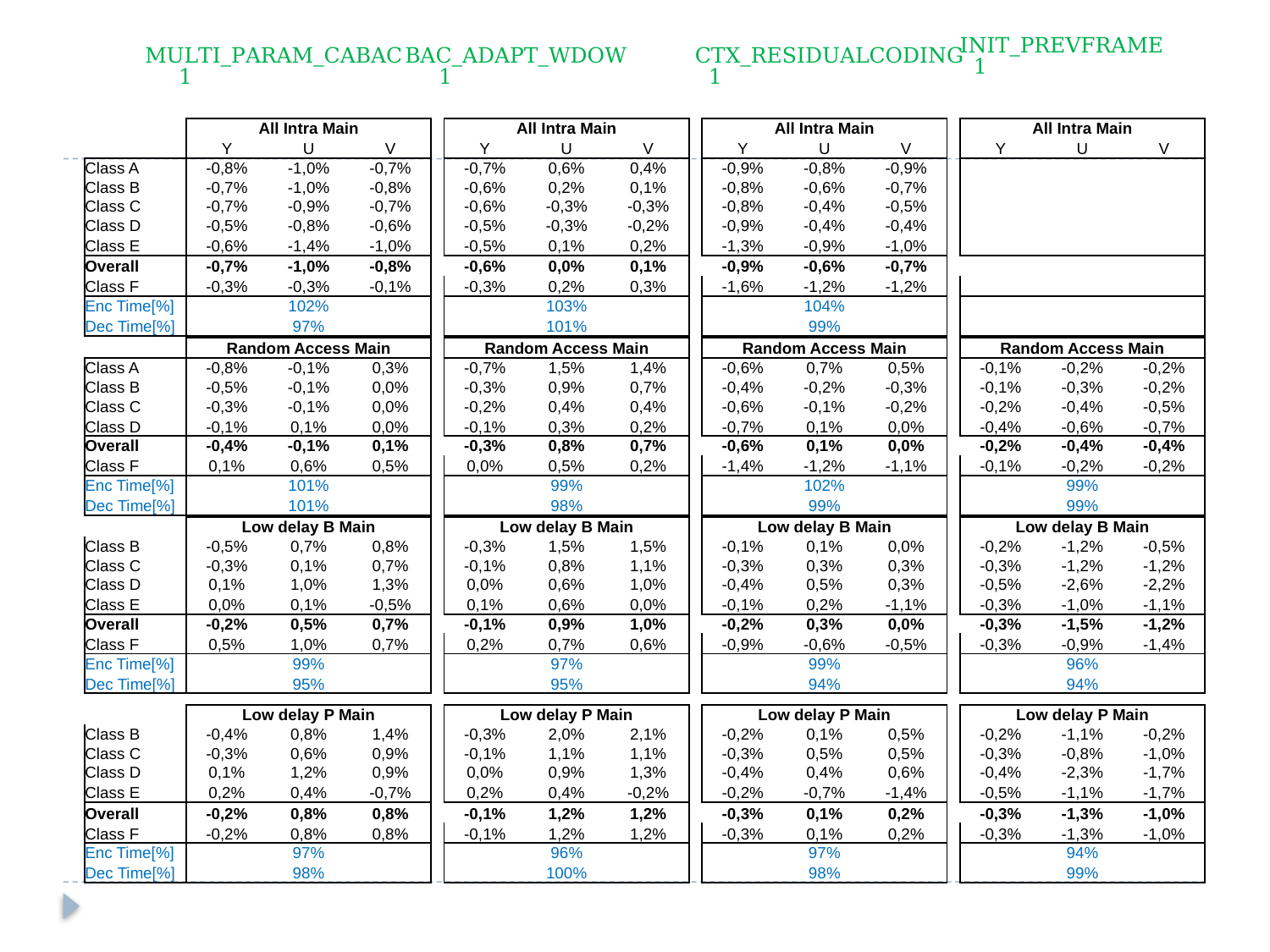

| INIT\_PREVFRAME 1 |
| --- |
| MULTI\_PARAM\_CABAC 1 |
| --- |
| BAC\_ADAPT\_WDOW 1 |
| --- |
| CTX\_RESIDUALCODING 1 |
| --- |
|  | All Intra Main |  |  |  | All Intra Main |  |  |  | All Intra Main |  |  |  | All Intra Main |  |  |
| --- | --- | --- | --- | --- | --- | --- | --- | --- | --- | --- | --- | --- | --- | --- | --- |
|  | Y | U | V |  | Y | U | V |  | Y | U | V |  | Y | U | V |
| Class A | -0,8% | -1,0% | -0,7% |  | -0,7% | 0,6% | 0,4% |  | -0,9% | -0,8% | -0,9% |  |  |  |  |
| Class B | -0,7% | -1,0% | -0,8% |  | -0,6% | 0,2% | 0,1% |  | -0,8% | -0,6% | -0,7% |  |  |  |  |
| Class C | -0,7% | -0,9% | -0,7% |  | -0,6% | -0,3% | -0,3% |  | -0,8% | -0,4% | -0,5% |  |  |  |  |
| Class D | -0,5% | -0,8% | -0,6% |  | -0,5% | -0,3% | -0,2% |  | -0,9% | -0,4% | -0,4% |  |  |  |  |
| Class E | -0,6% | -1,4% | -1,0% |  | -0,5% | 0,1% | 0,2% |  | -1,3% | -0,9% | -1,0% |  |  |  |  |
| Overall | -0,7% | -1,0% | -0,8% |  | -0,6% | 0,0% | 0,1% |  | -0,9% | -0,6% | -0,7% |  |  |  |  |
| Class F | -0,3% | -0,3% | -0,1% |  | -0,3% | 0,2% | 0,3% |  | -1,6% | -1,2% | -1,2% |  |  |  |  |
| Enc Time[%] | 102% |  |  |  | 103% |  |  |  | 104% |  |  |  |  |  |  |
| Dec Time[%] | 97% |  |  |  | 101% |  |  |  | 99% |  |  |  |  |  |  |
|  |  |  |  |  |  |  |  |  |  |  |  |  |  |  |  |
|  | Random Access Main |  |  |  | Random Access Main |  |  |  | Random Access Main |  |  |  | Random Access Main |  |  |
| Class A | -0,8% | -0,1% | 0,3% |  | -0,7% | 1,5% | 1,4% |  | -0,6% | 0,7% | 0,5% |  | -0,1% | -0,2% | -0,2% |
| Class B | -0,5% | -0,1% | 0,0% |  | -0,3% | 0,9% | 0,7% |  | -0,4% | -0,2% | -0,3% |  | -0,1% | -0,3% | -0,2% |
| Class C | -0,3% | -0,1% | 0,0% |  | -0,2% | 0,4% | 0,4% |  | -0,6% | -0,1% | -0,2% |  | -0,2% | -0,4% | -0,5% |
| Class D | -0,1% | 0,1% | 0,0% |  | -0,1% | 0,3% | 0,2% |  | -0,7% | 0,1% | 0,0% |  | -0,4% | -0,6% | -0,7% |
| Overall | -0,4% | -0,1% | 0,1% |  | -0,3% | 0,8% | 0,7% |  | -0,6% | 0,1% | 0,0% |  | -0,2% | -0,4% | -0,4% |
| Class F | 0,1% | 0,6% | 0,5% |  | 0,0% | 0,5% | 0,2% |  | -1,4% | -1,2% | -1,1% |  | -0,1% | -0,2% | -0,2% |
| Enc Time[%] | 101% |  |  |  | 99% |  |  |  | 102% |  |  |  | 99% |  |  |
| Dec Time[%] | 101% |  |  |  | 98% |  |  |  | 99% |  |  |  | 99% |  |  |
|  |  |  |  |  |  |  |  |  |  |  |  |  |  |  |  |
|  | Low delay B Main |  |  |  | Low delay B Main |  |  |  | Low delay B Main |  |  |  | Low delay B Main |  |  |
| Class B | -0,5% | 0,7% | 0,8% |  | -0,3% | 1,5% | 1,5% |  | -0,1% | 0,1% | 0,0% |  | -0,2% | -1,2% | -0,5% |
| Class C | -0,3% | 0,1% | 0,7% |  | -0,1% | 0,8% | 1,1% |  | -0,3% | 0,3% | 0,3% |  | -0,3% | -1,2% | -1,2% |
| Class D | 0,1% | 1,0% | 1,3% |  | 0,0% | 0,6% | 1,0% |  | -0,4% | 0,5% | 0,3% |  | -0,5% | -2,6% | -2,2% |
| Class E | 0,0% | 0,1% | -0,5% |  | 0,1% | 0,6% | 0,0% |  | -0,1% | 0,2% | -1,1% |  | -0,3% | -1,0% | -1,1% |
| Overall | -0,2% | 0,5% | 0,7% |  | -0,1% | 0,9% | 1,0% |  | -0,2% | 0,3% | 0,0% |  | -0,3% | -1,5% | -1,2% |
| Class F | 0,5% | 1,0% | 0,7% |  | 0,2% | 0,7% | 0,6% |  | -0,9% | -0,6% | -0,5% |  | -0,3% | -0,9% | -1,4% |
| Enc Time[%] | 99% |  |  |  | 97% |  |  |  | 99% |  |  |  | 96% |  |  |
| Dec Time[%] | 95% |  |  |  | 95% |  |  |  | 94% |  |  |  | 94% |  |  |
|  |  |  |  |  |  |  |  |  |  |  |  |  |  |  |  |
|  | Low delay P Main |  |  |  | Low delay P Main |  |  |  | Low delay P Main |  |  |  | Low delay P Main |  |  |
| Class B | -0,4% | 0,8% | 1,4% |  | -0,3% | 2,0% | 2,1% |  | -0,2% | 0,1% | 0,5% |  | -0,2% | -1,1% | -0,2% |
| Class C | -0,3% | 0,6% | 0,9% |  | -0,1% | 1,1% | 1,1% |  | -0,3% | 0,5% | 0,5% |  | -0,3% | -0,8% | -1,0% |
| Class D | 0,1% | 1,2% | 0,9% |  | 0,0% | 0,9% | 1,3% |  | -0,4% | 0,4% | 0,6% |  | -0,4% | -2,3% | -1,7% |
| Class E | 0,2% | 0,4% | -0,7% |  | 0,2% | 0,4% | -0,2% |  | -0,2% | -0,7% | -1,4% |  | -0,5% | -1,1% | -1,7% |
| Overall | -0,2% | 0,8% | 0,8% |  | -0,1% | 1,2% | 1,2% |  | -0,3% | 0,1% | 0,2% |  | -0,3% | -1,3% | -1,0% |
| Class F | -0,2% | 0,8% | 0,8% |  | -0,1% | 1,2% | 1,2% |  | -0,3% | 0,1% | 0,2% |  | -0,3% | -1,3% | -1,0% |
| Enc Time[%] | 97% |  |  |  | 96% |  |  |  | 97% |  |  |  | 94% |  |  |
| Dec Time[%] | 98% |  |  |  | 100% |  |  |  | 98% |  |  |  | 99% |  |  |